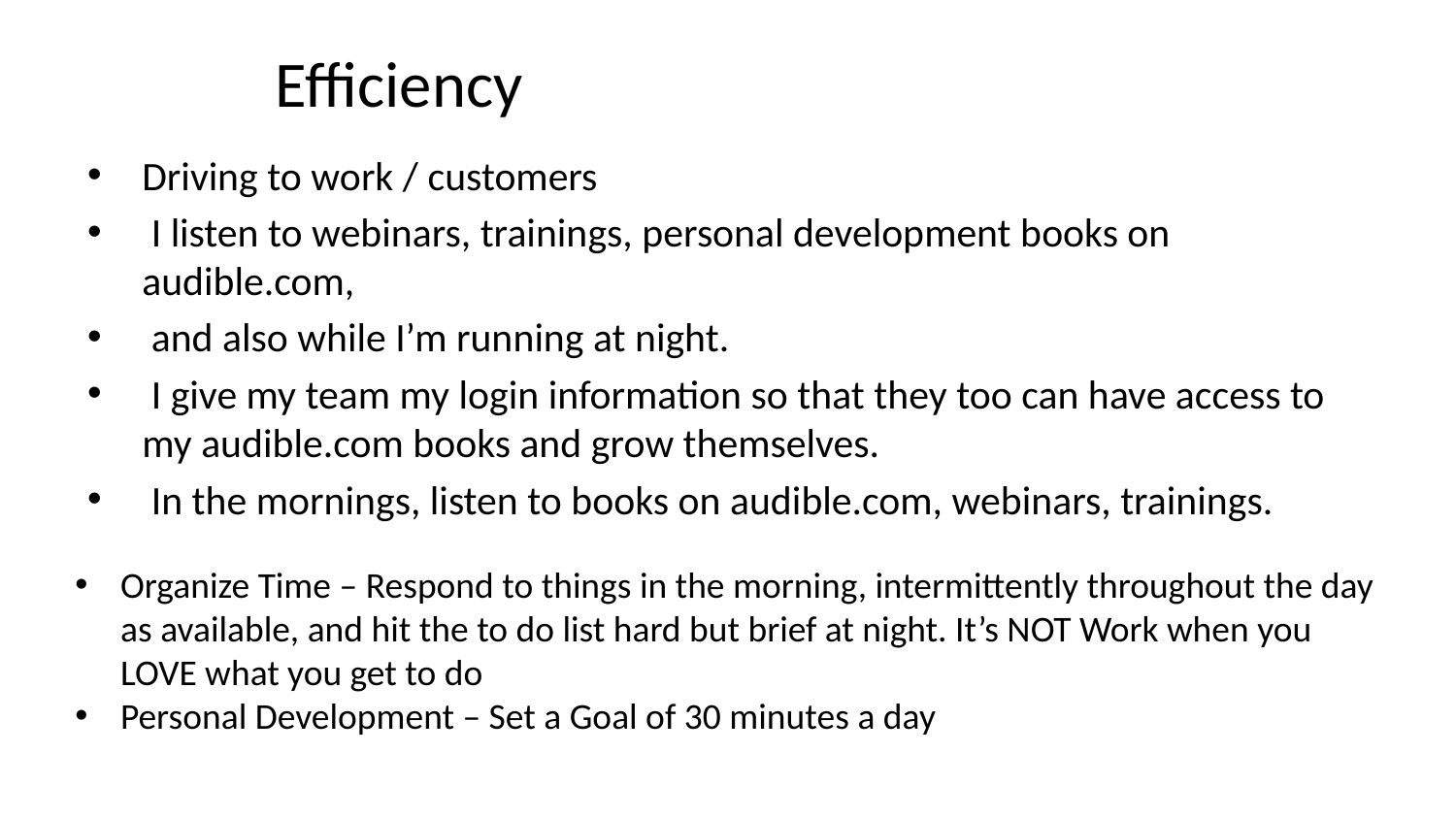

# Efficiency
Driving to work / customers
 I listen to webinars, trainings, personal development books on audible.com,
 and also while I’m running at night.
 I give my team my login information so that they too can have access to my audible.com books and grow themselves.
 In the mornings, listen to books on audible.com, webinars, trainings.

Organize Time – Respond to things in the morning, intermittently throughout the day as available, and hit the to do list hard but brief at night. It’s NOT Work when you LOVE what you get to do
Personal Development – Set a Goal of 30 minutes a day